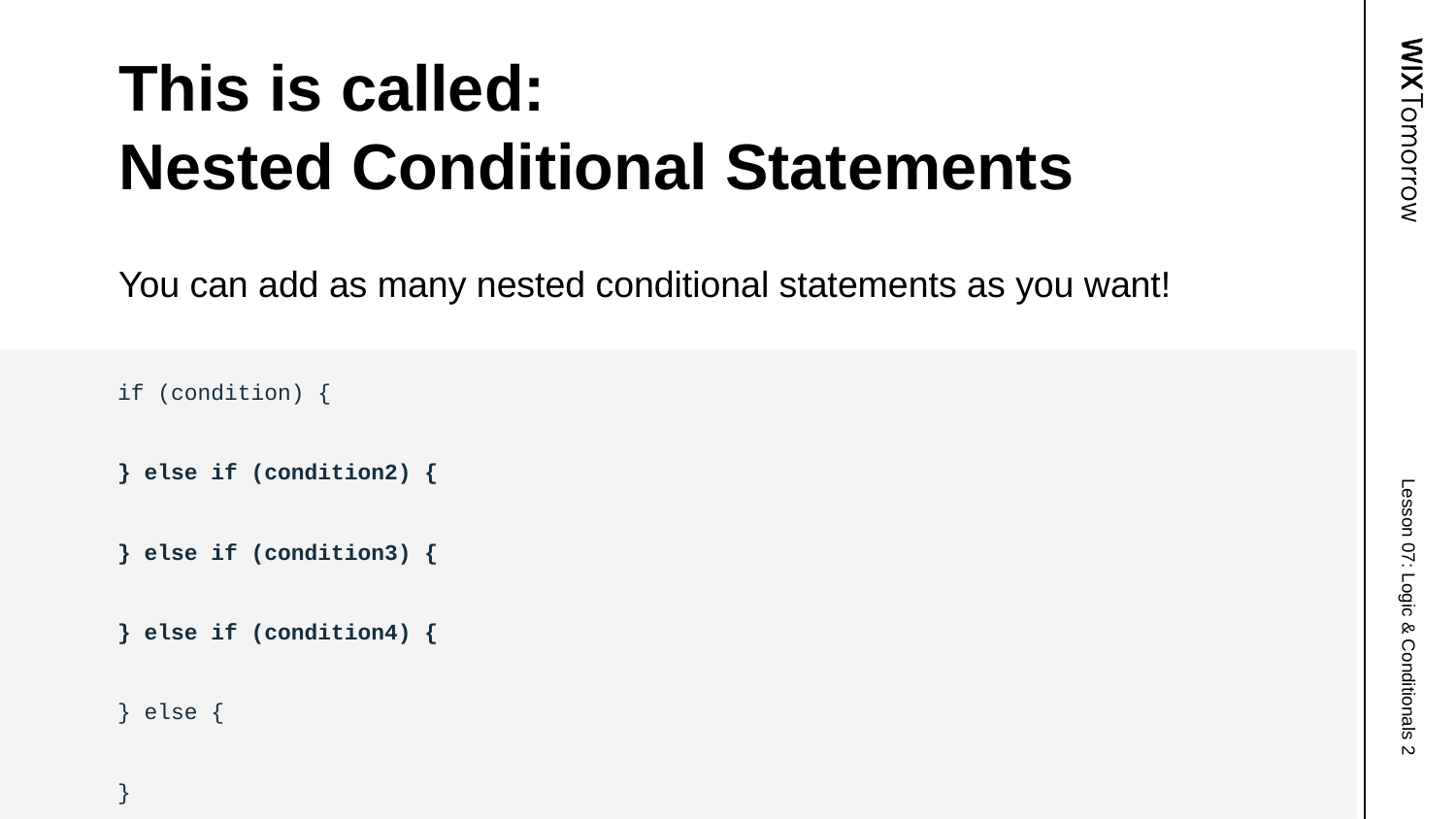

# This is called:
Nested Conditional Statements
You can add as many nested conditional statements as you want!
if (condition) {

} else if (condition2) {

} else if (condition3) {

} else if (condition4) {

} else {

}